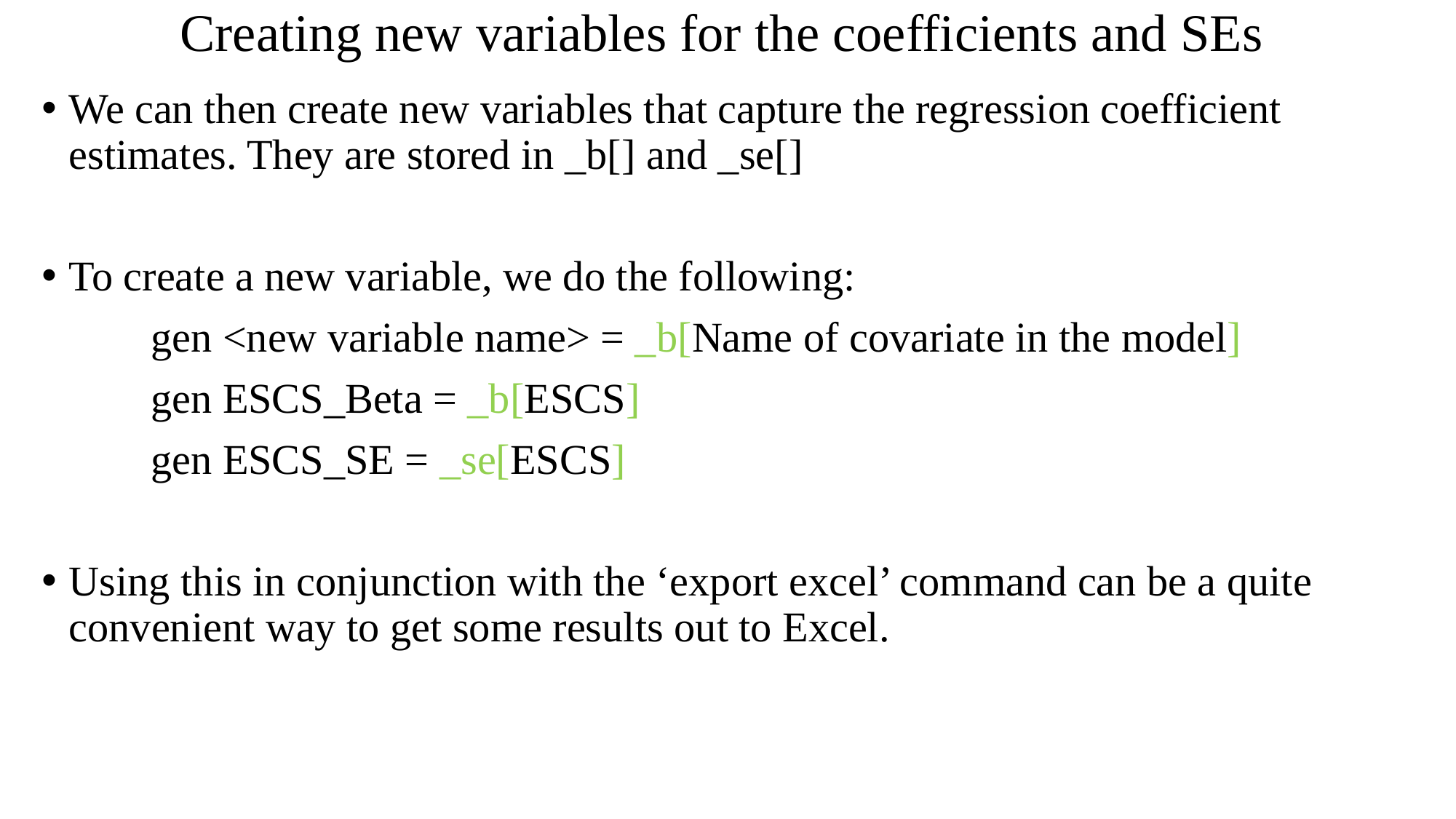

# Creating new variables for the coefficients and SEs
We can then create new variables that capture the regression coefficient estimates. They are stored in _b[] and _se[]

To create a new variable, we do the following:
	gen <new variable name> = _b[Name of covariate in the model]
	gen ESCS_Beta = _b[ESCS]
	gen ESCS_SE = _se[ESCS]

Using this in conjunction with the ‘export excel’ command can be a quite convenient way to get some results out to Excel.